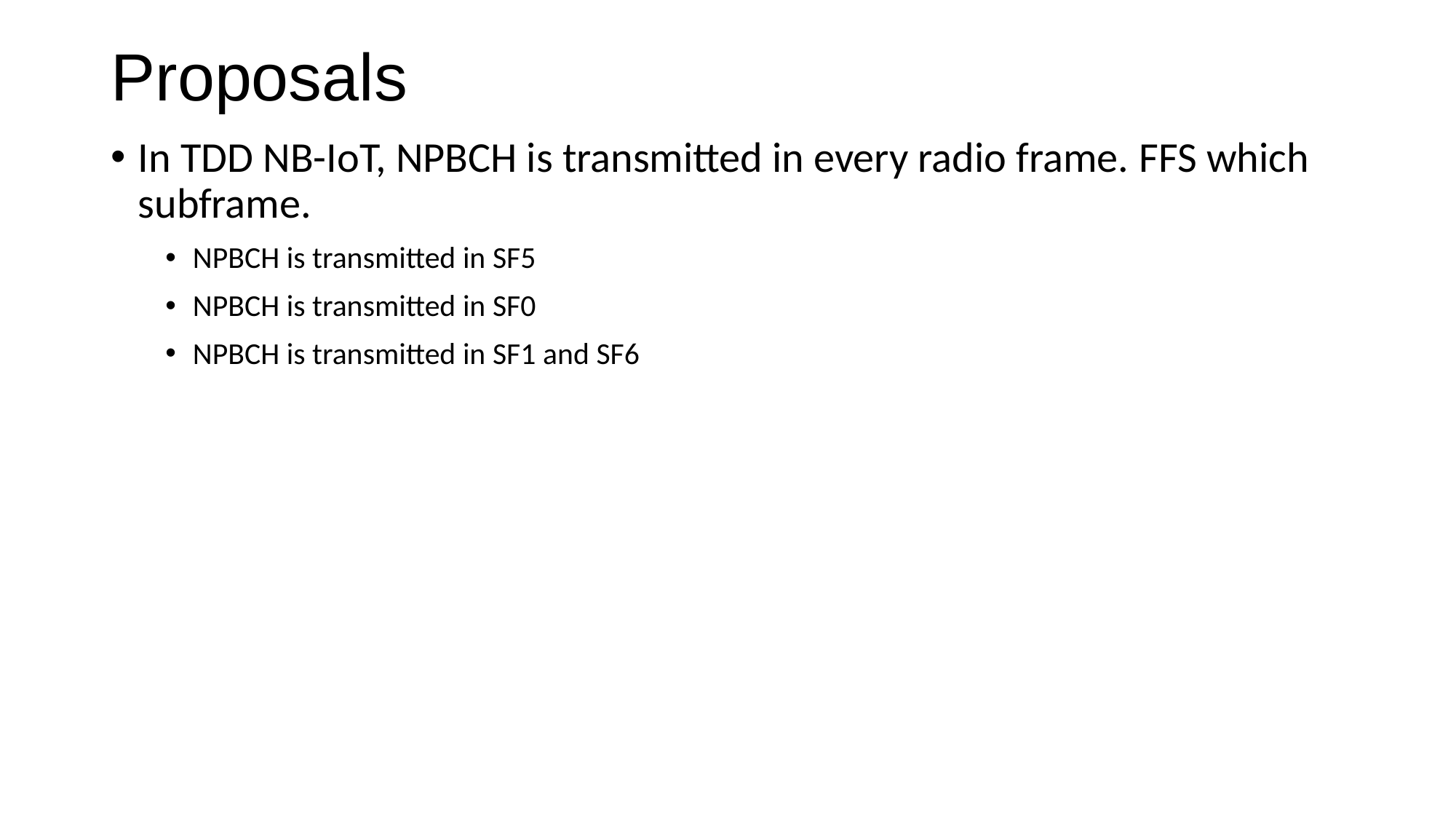

# Proposals
In TDD NB-IoT, NPBCH is transmitted in every radio frame. FFS which subframe.
NPBCH is transmitted in SF5
NPBCH is transmitted in SF0
NPBCH is transmitted in SF1 and SF6